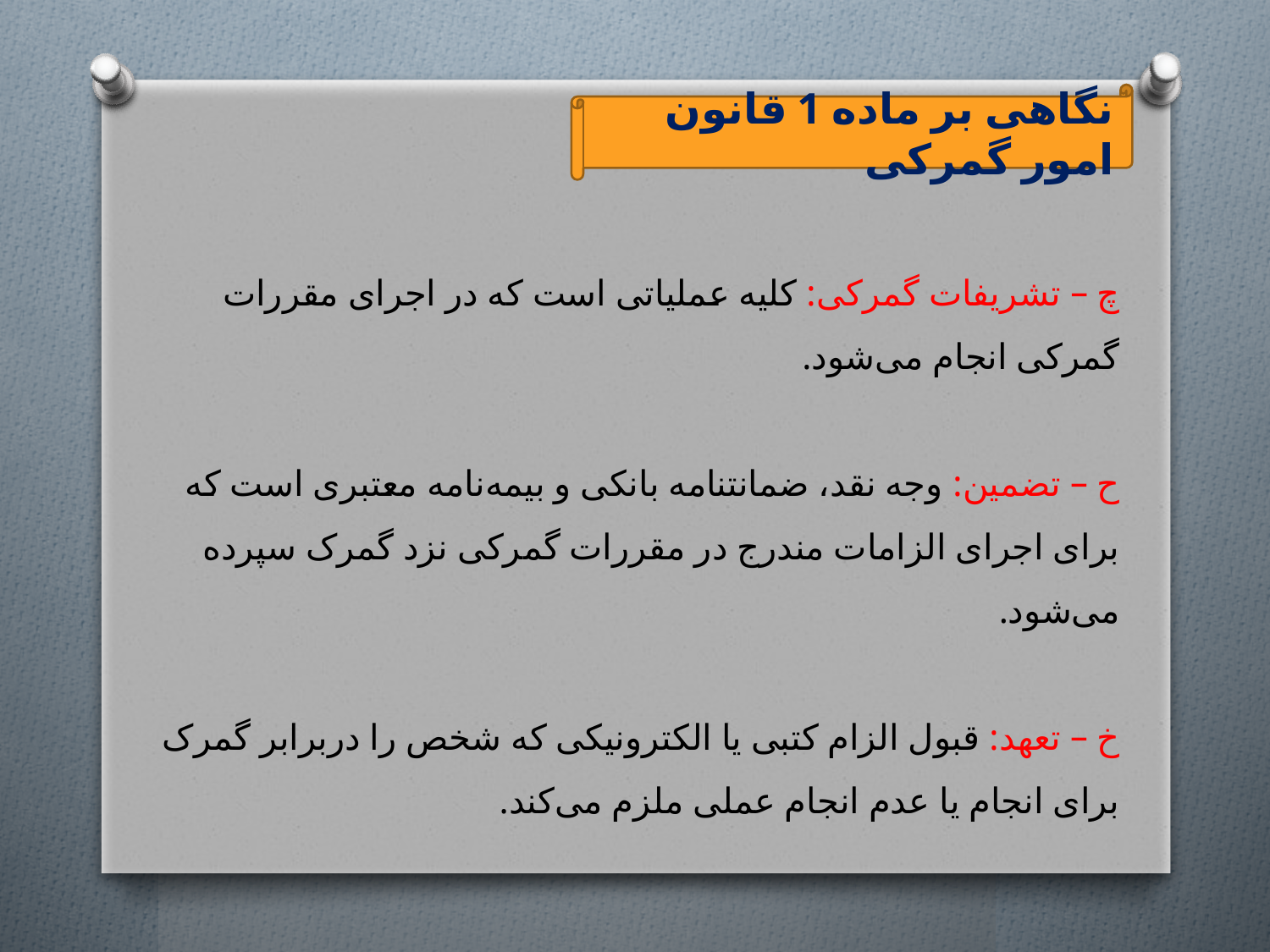

نگاهی بر ماده 1 قانون امور گمرکی
چ – تشریفات گمرکی: کلیه عملیاتی است که در اجرای مقررات گمرکی انجام می‌شود.
ح – تضمین: وجه نقد، ضمانتنامه بانکی و بیمه‌نامه معتبری است که برای اجرای الزامات مندرج در مقررات گمرکی نزد گمرک سپرده می‌شود.
خ – تعهد: قبول الزام کتبی یا الکترونیکی که شخص را دربرابر گمرک برای انجام یا عدم انجام عملی ملزم می‌کند.